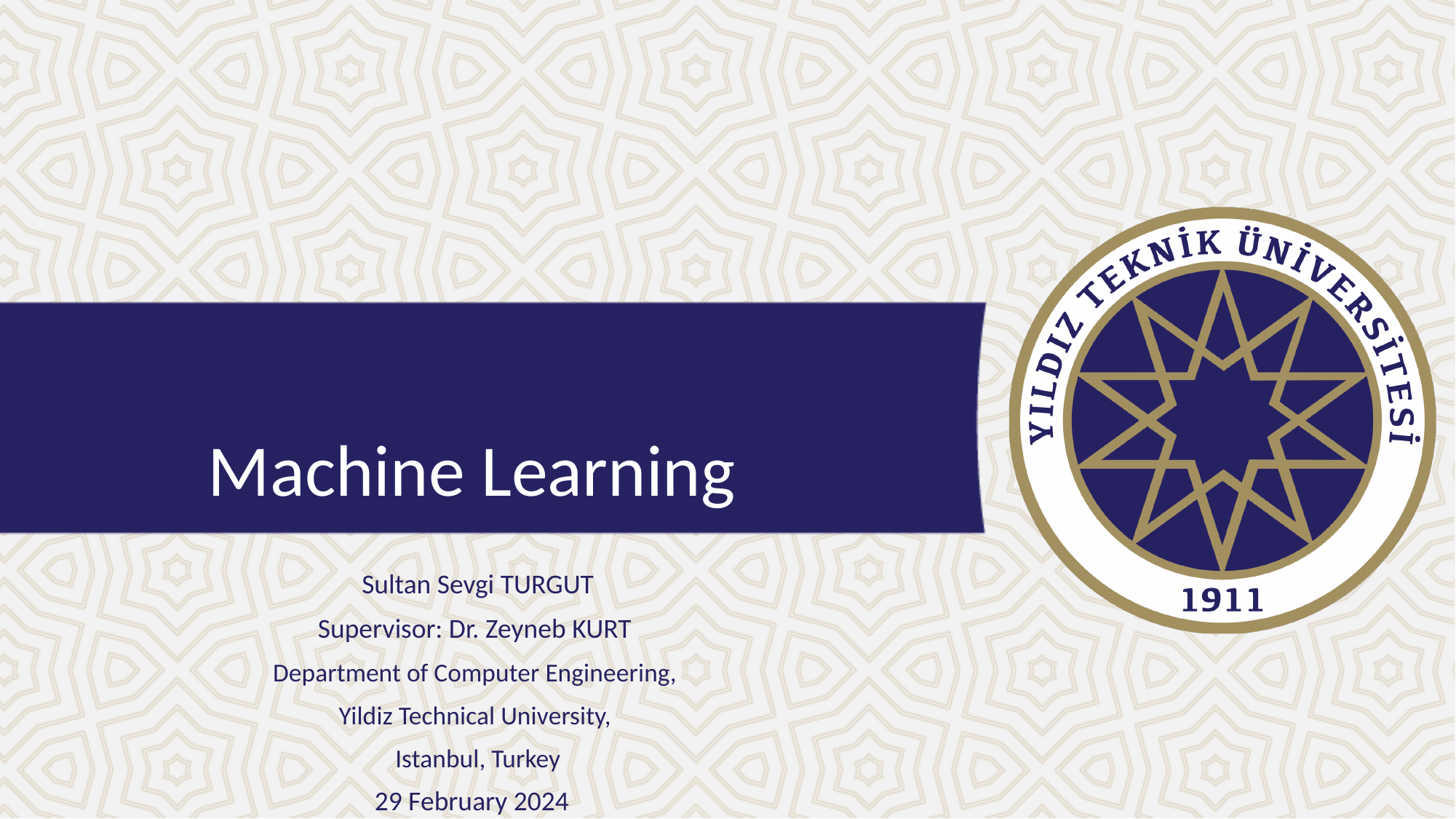

# Machine Learning
Sultan Sevgi TURGUT
Supervisor: Dr. Zeyneb KURT
Department of Computer Engineering,
Yildiz Technical University,
Istanbul, Turkey

29 February 2024